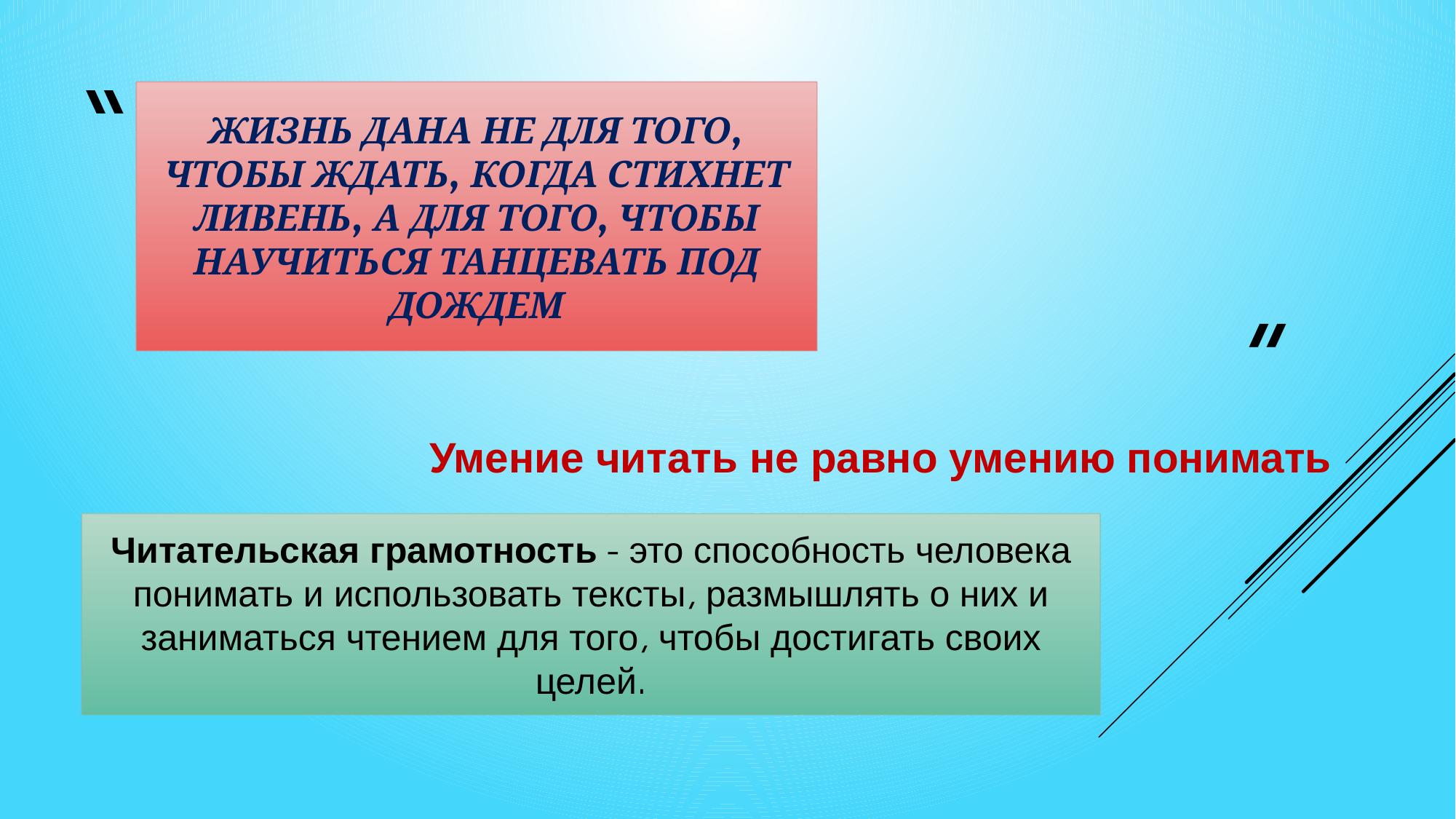

# Жизнь дана не для того, чтобы ждать, когда стихнет ливень, а для того, чтобы научиться танцевать под дождем
Умение читать не равно умению понимать
Читательская грамотность - это способность человека понимать и использовать тексты, размышлять о них и заниматься чтением для того, чтобы достигать своих целей.